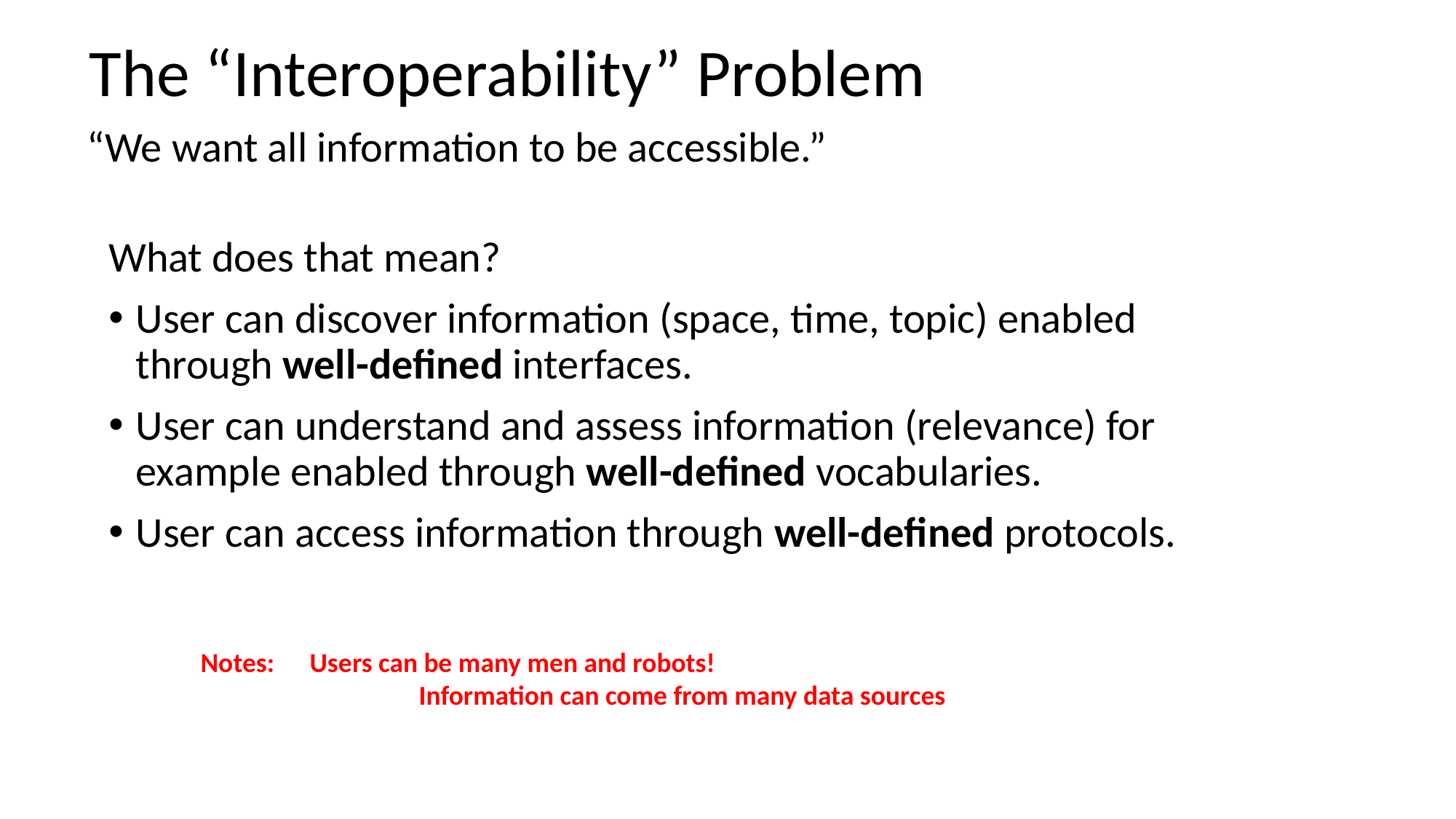

# The “Interoperability” Problem
“We want all information to be accessible.”
What does that mean?
User can discover information (space, time, topic) enabled through well-defined interfaces.
User can understand and assess information (relevance) for example enabled through well-defined vocabularies.
User can access information through well-defined protocols.
Notes:	Users can be many men and robots!
		Information can come from many data sources